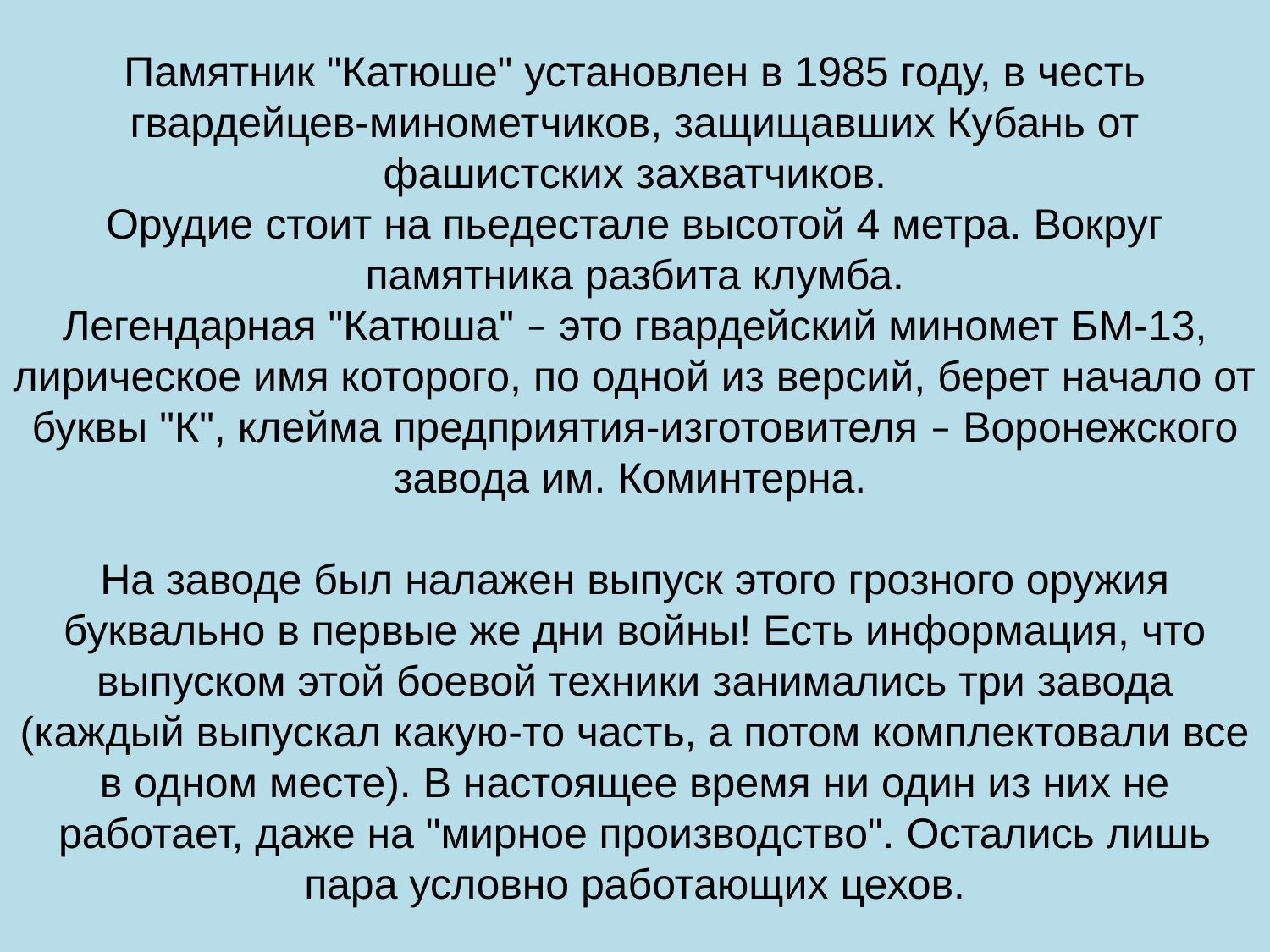

Памятник "Катюше" установлен в 1985 году, в честь гвардейцев-минометчиков, защищавших Кубань от фашистских захватчиков.
Орудие стоит на пьедестале высотой 4 метра. Вокруг памятника разбита клумба.
Легендарная "Катюша" – это гвардейский миномет БМ-13, лирическое имя которого, по одной из версий, берет начало от буквы "К", клейма предприятия-изготовителя – Воронежского завода им. Коминтерна. 
На заводе был налажен выпуск этого грозного оружия буквально в первые же дни войны! Есть информация, что выпуском этой боевой техники занимались три завода (каждый выпускал какую-то часть, а потом комплектовали все в одном месте). В настоящее время ни один из них не работает, даже на "мирное производство". Остались лишь пара условно работающих цехов.